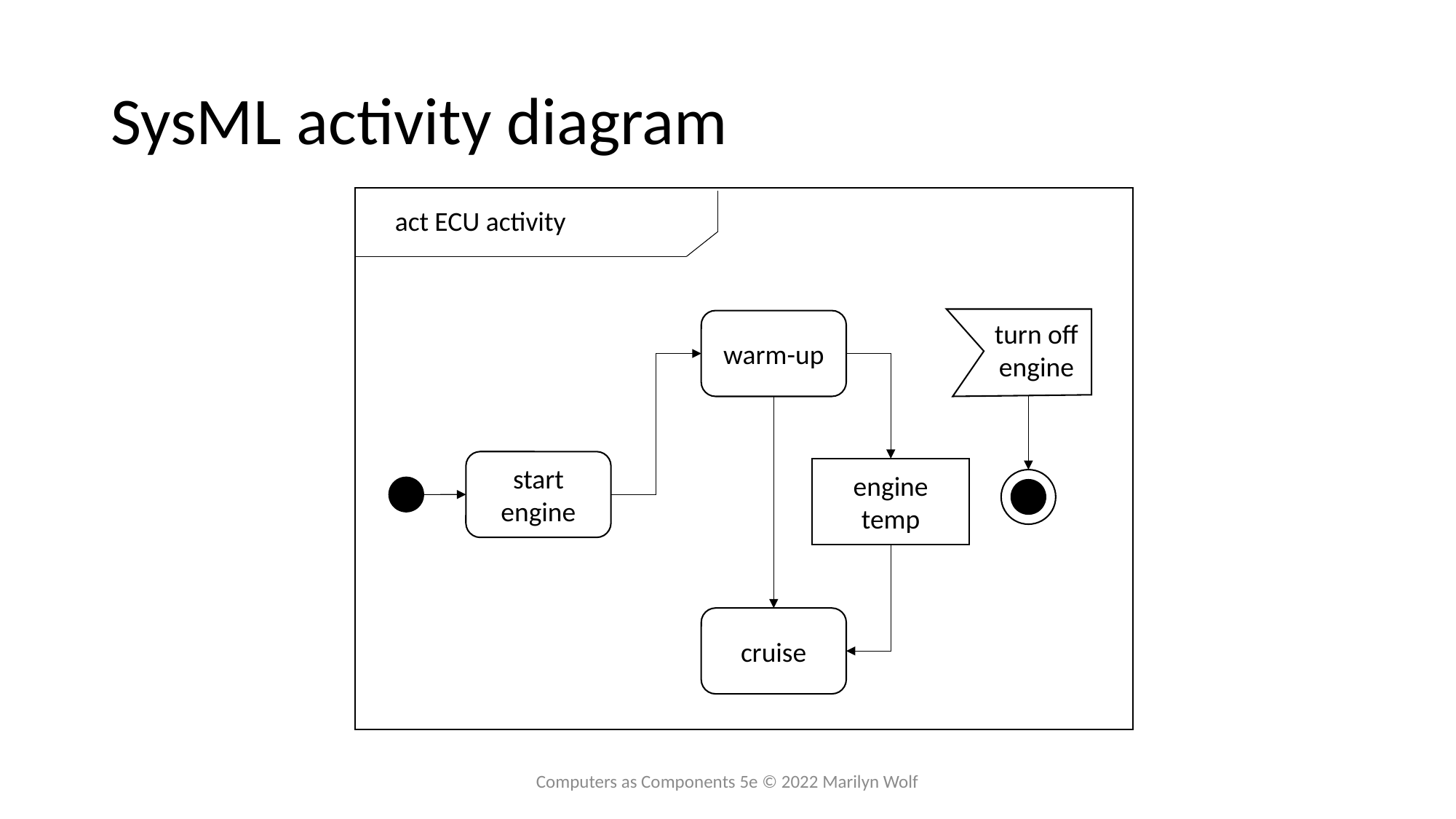

# SysML activity diagram

act ECU activity

turn off
engine
warm-up
start engine
engine
temp

cruise
Computers as Components 5e © 2022 Marilyn Wolf